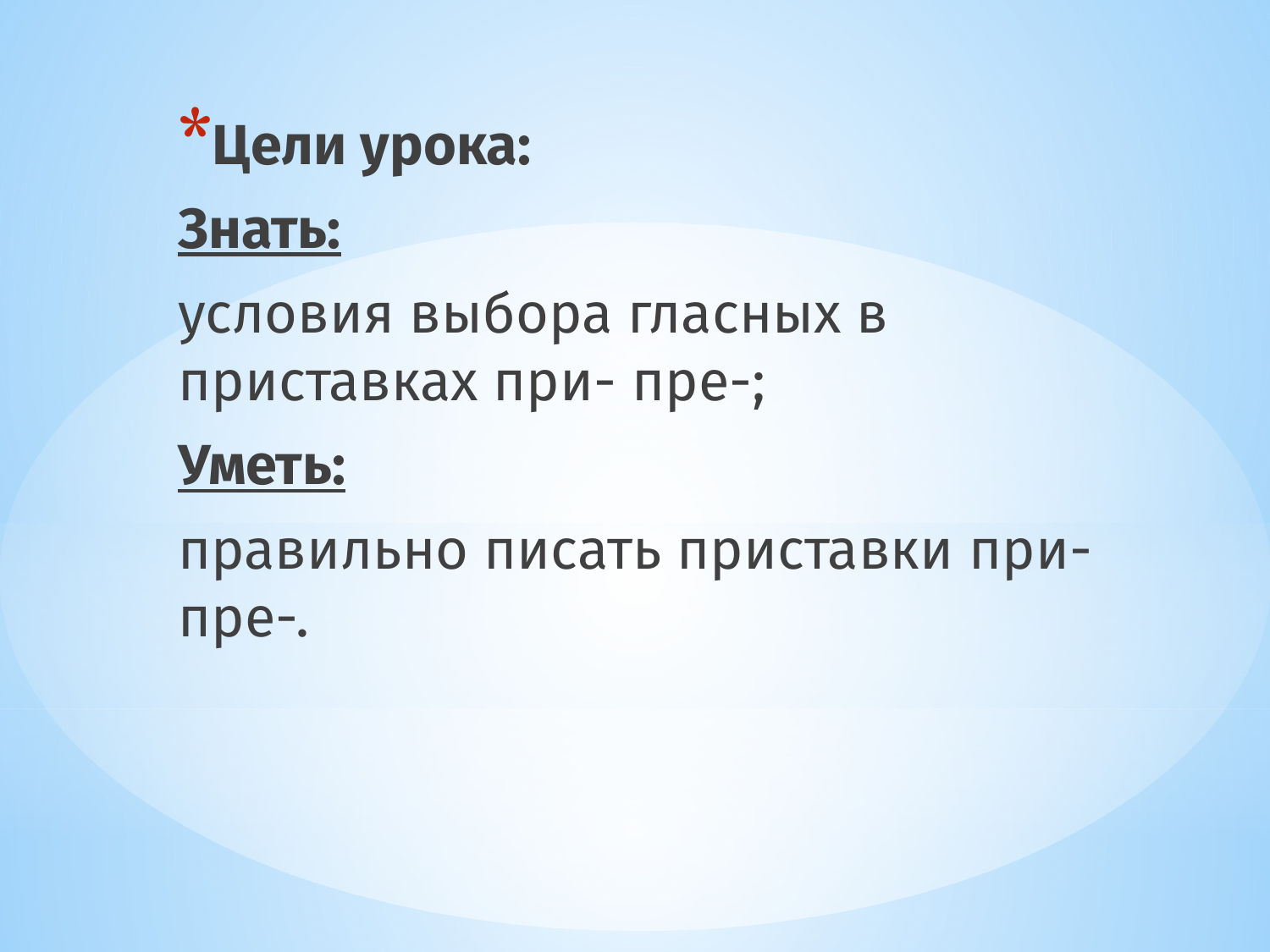

Цели урока:
Знать:
условия выбора гласных в приставках при- пре-;
Уметь:
правильно писать приставки при- пре-.